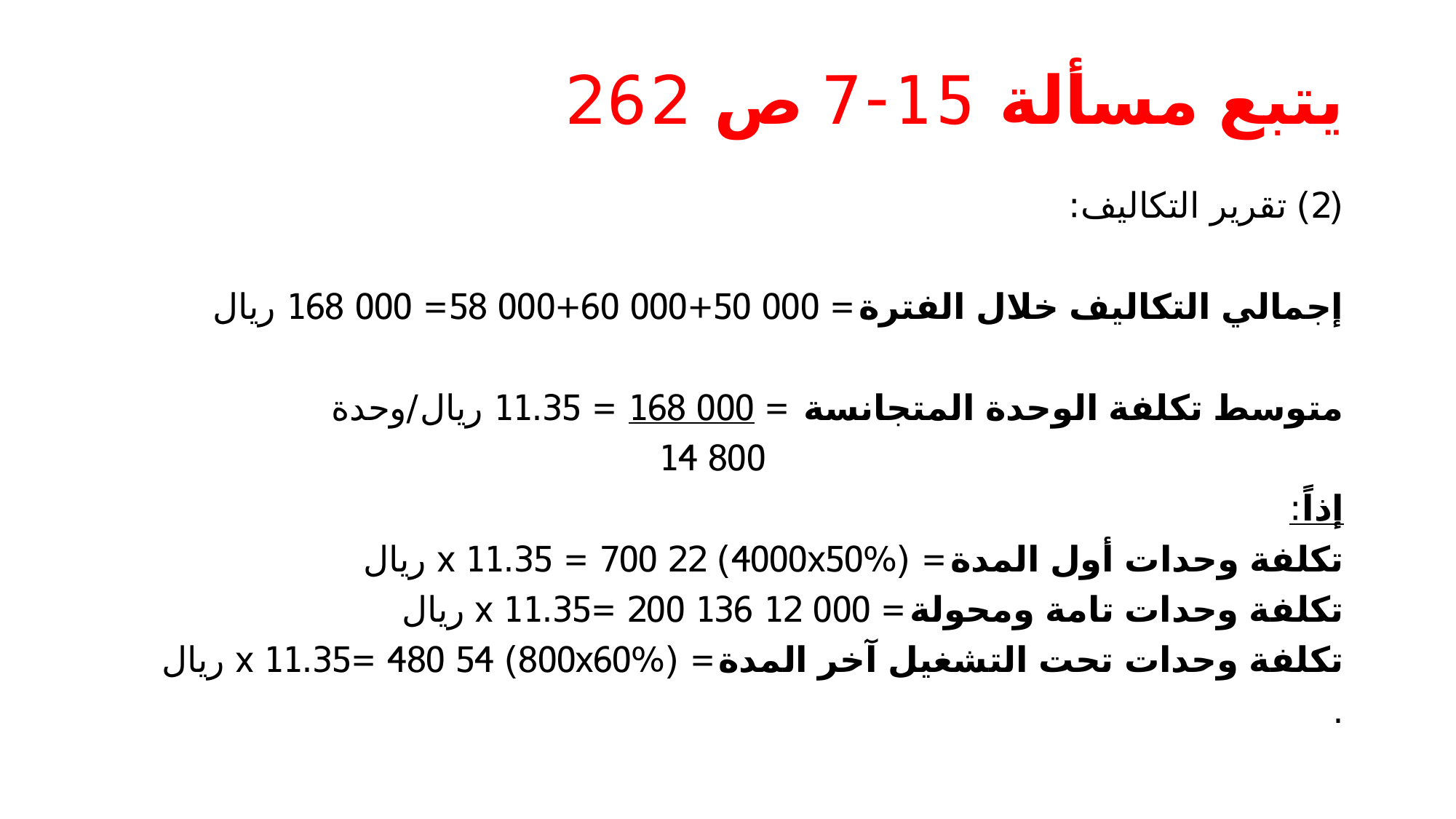

# يتبع مسألة 15-7 ص 262
(2) تقرير التكاليف:

إجمالي التكاليف خلال الفترة= 000 50+000 60+000 58= 000 168 ريال

متوسط تكلفة الوحدة المتجانسة = 000 168 = 11.35 ريال/وحدة
                                                     800 14
إذاً:
تكلفة وحدات أول المدة= (4000x50%) x 11.35 = 700 22 ريال
تكلفة وحدات تامة ومحولة= 000 12 x 11.35= 200 136 ريال
تكلفة وحدات تحت التشغيل آخر المدة= (800x60%) x 11.35= 480 54 ريال
.